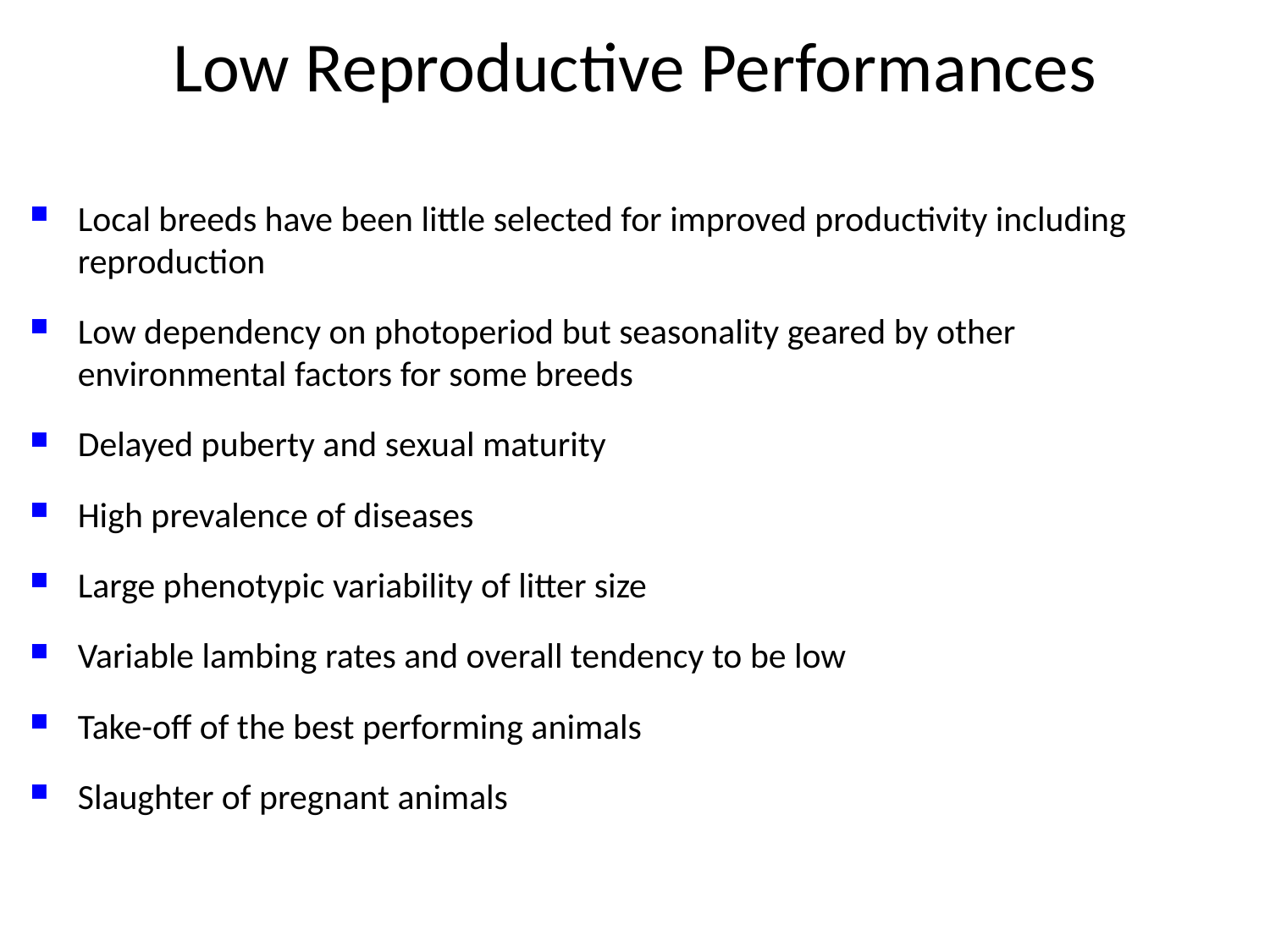

Low Reproductive Performances
Local breeds have been little selected for improved productivity including reproduction
Low dependency on photoperiod but seasonality geared by other environmental factors for some breeds
Delayed puberty and sexual maturity
High prevalence of diseases
Large phenotypic variability of litter size
Variable lambing rates and overall tendency to be low
Take-off of the best performing animals
Slaughter of pregnant animals